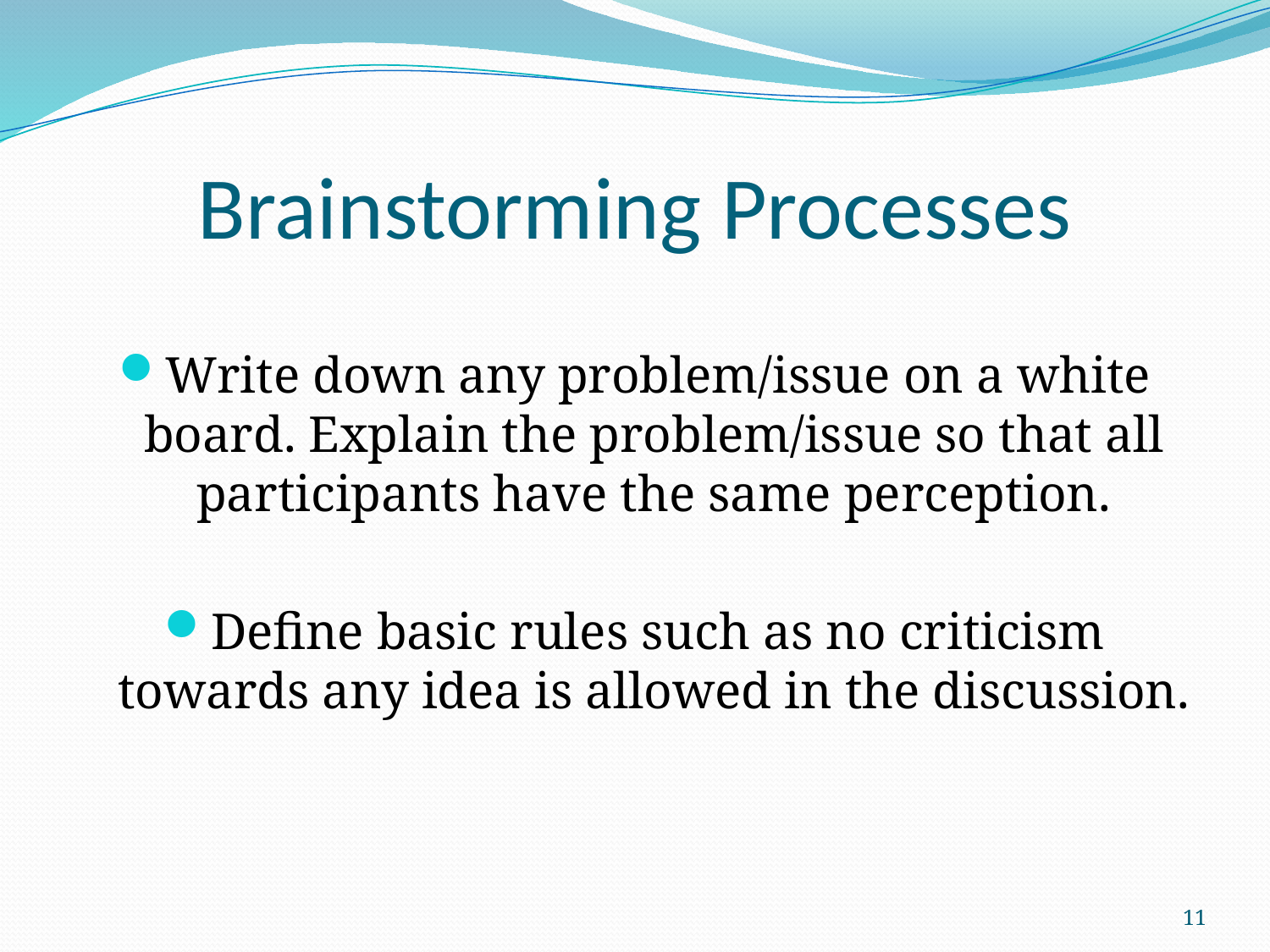

# Brainstorming Processes

Write down any problem/issue on a white board. Explain the problem/issue so that all participants have the same perception.

Define basic rules such as no criticism towards any idea is allowed in the discussion.
11